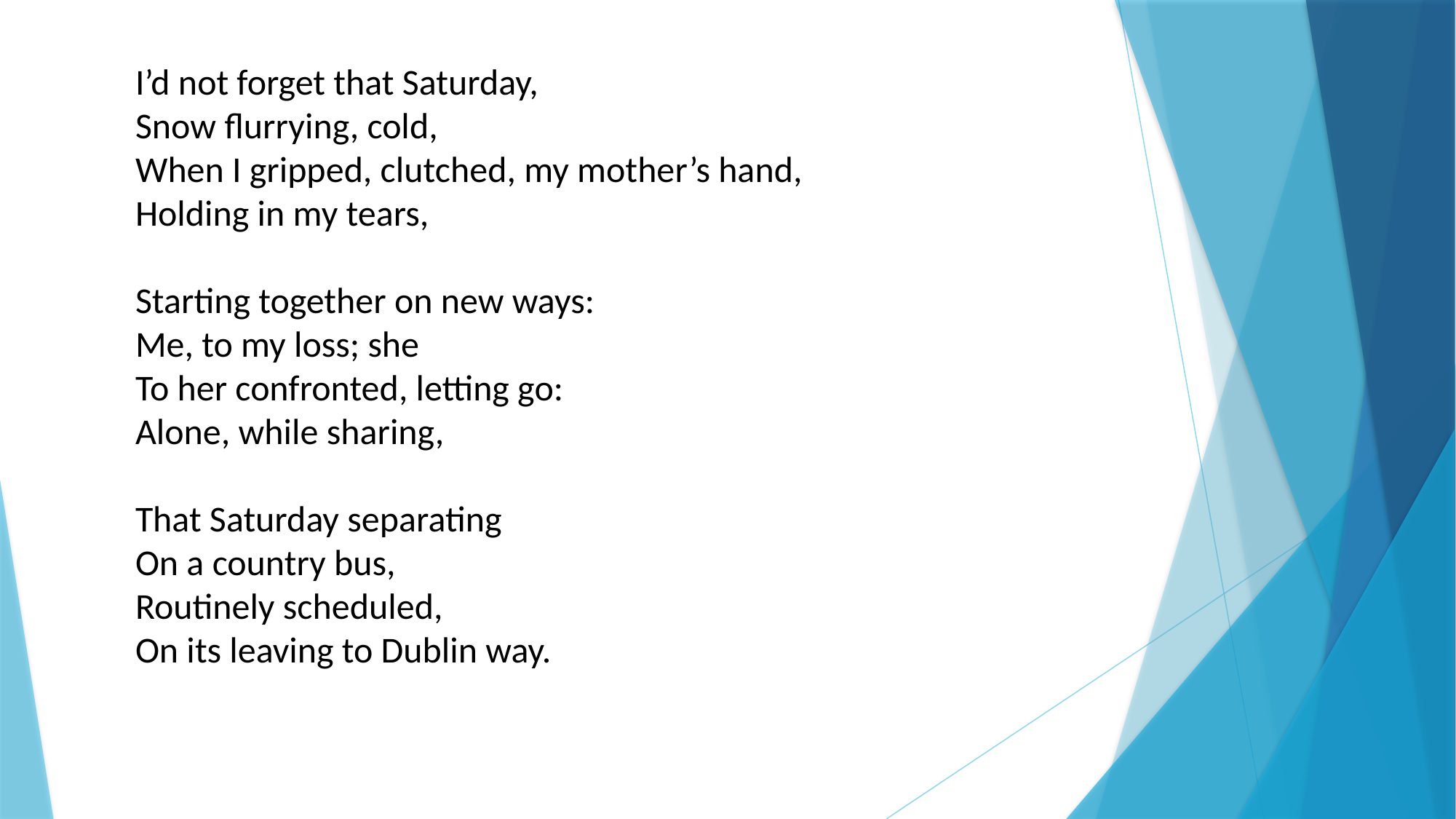

I’d not forget that Saturday,
Snow flurrying, cold,
When I gripped, clutched, my mother’s hand,
Holding in my tears,

Starting together on new ways:
Me, to my loss; she
To her confronted, letting go:
Alone, while sharing,

That Saturday separating
On a country bus,
Routinely scheduled,
On its leaving to Dublin way.